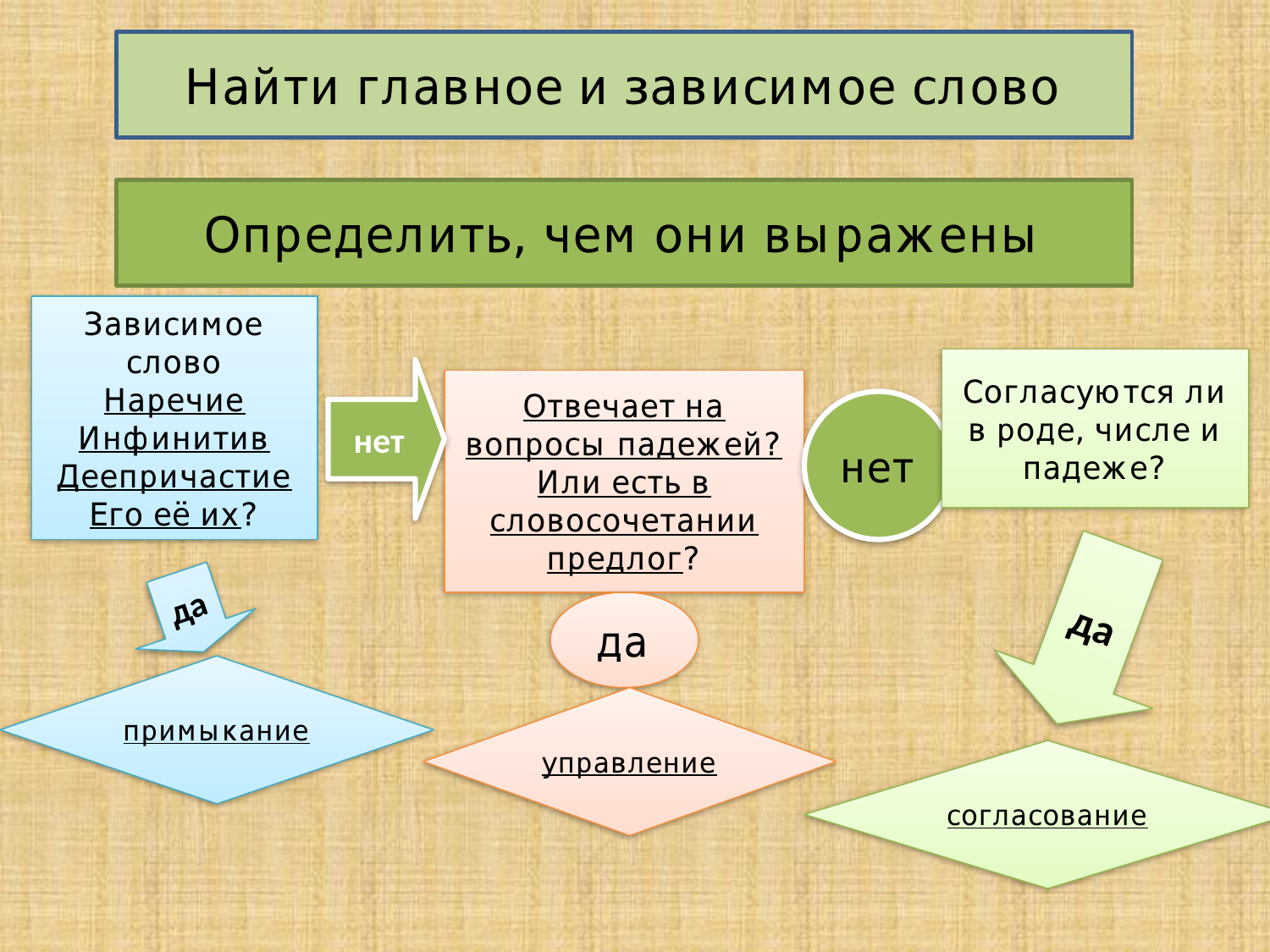

Найти главное и зависимое слово
Определить, чем они выражены
Зависимое слово
Наречие
Инфинитив
Деепричастие
Его её их?
Согласуются ли в роде, числе и падеже?
Отвечает на вопросы падежей? Или есть в словосочетании предлог?
нет
нет
да
да
да
примыкание
управление
согласование